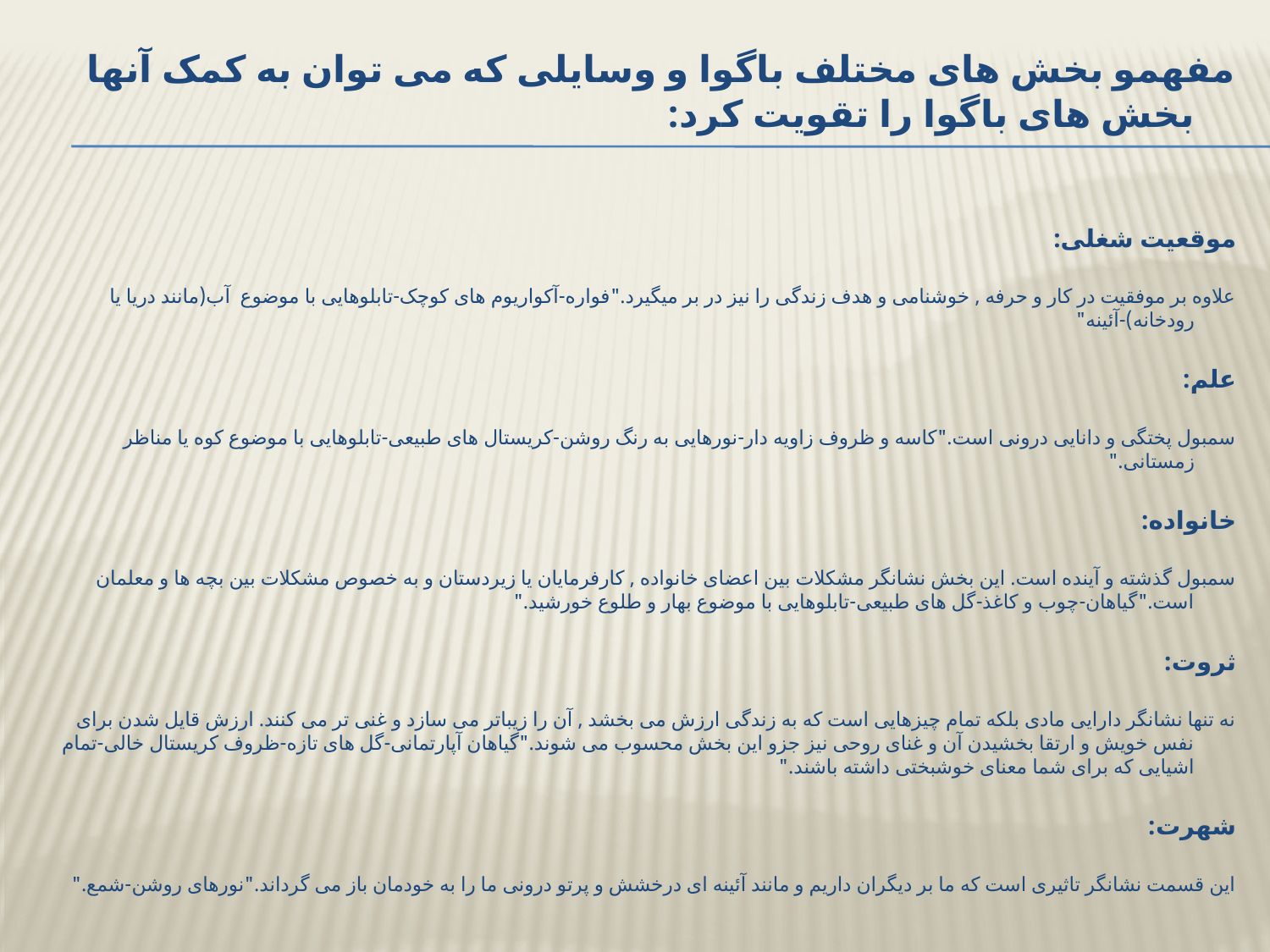

مفهمو بخش های مختلف باگوا و وسایلی که می توان به کمک آنها بخش های باگوا را تقویت کرد:

موقعیت شغلی:

علاوه بر موفقیت در کار و حرفه , خوشنامی و هدف زندگی را نیز در بر میگیرد."فواره-آکواریوم های کوچک-تابلوهایی با موضوع  آب(مانند دریا یا رودخانه)-آئینه"

علم:

سمبول پختگی و دانایی درونی است."کاسه و ظروف زاویه دار-نورهایی به رنگ روشن-کریستال های طبیعی-تابلوهایی با موضوع کوه یا مناظر زمستانی."

خانواده:

سمبول گذشته و آینده است. این بخش نشانگر مشکلات بین اعضای خانواده , کارفرمایان یا زیردستان و به خصوص مشکلات بین بچه ها و معلمان است."گیاهان-چوب و کاغذ-گل های طبیعی-تابلوهایی با موضوع بهار و طلوع خورشید."

ثروت:

نه تنها نشانگر دارایی مادی بلکه تمام چیزهایی است که به زندگی ارزش می بخشد , آن را زیباتر می سازد و غنی تر می کنند. ارزش قایل شدن برای نفس خویش و ارتقا بخشیدن آن و غنای روحی نیز جزو این بخش محسوب می شوند."گیاهان آپارتمانی-گل های تازه-ظروف کریستال خالی-تمام اشیایی که برای شما معنای خوشبختی داشته باشند."

شهرت:

این قسمت نشانگر تاثیری است که ما بر دیگران داریم و مانند آئینه ای درخشش و پرتو درونی ما را به خودمان باز می گرداند."نورهای روشن-شمع."